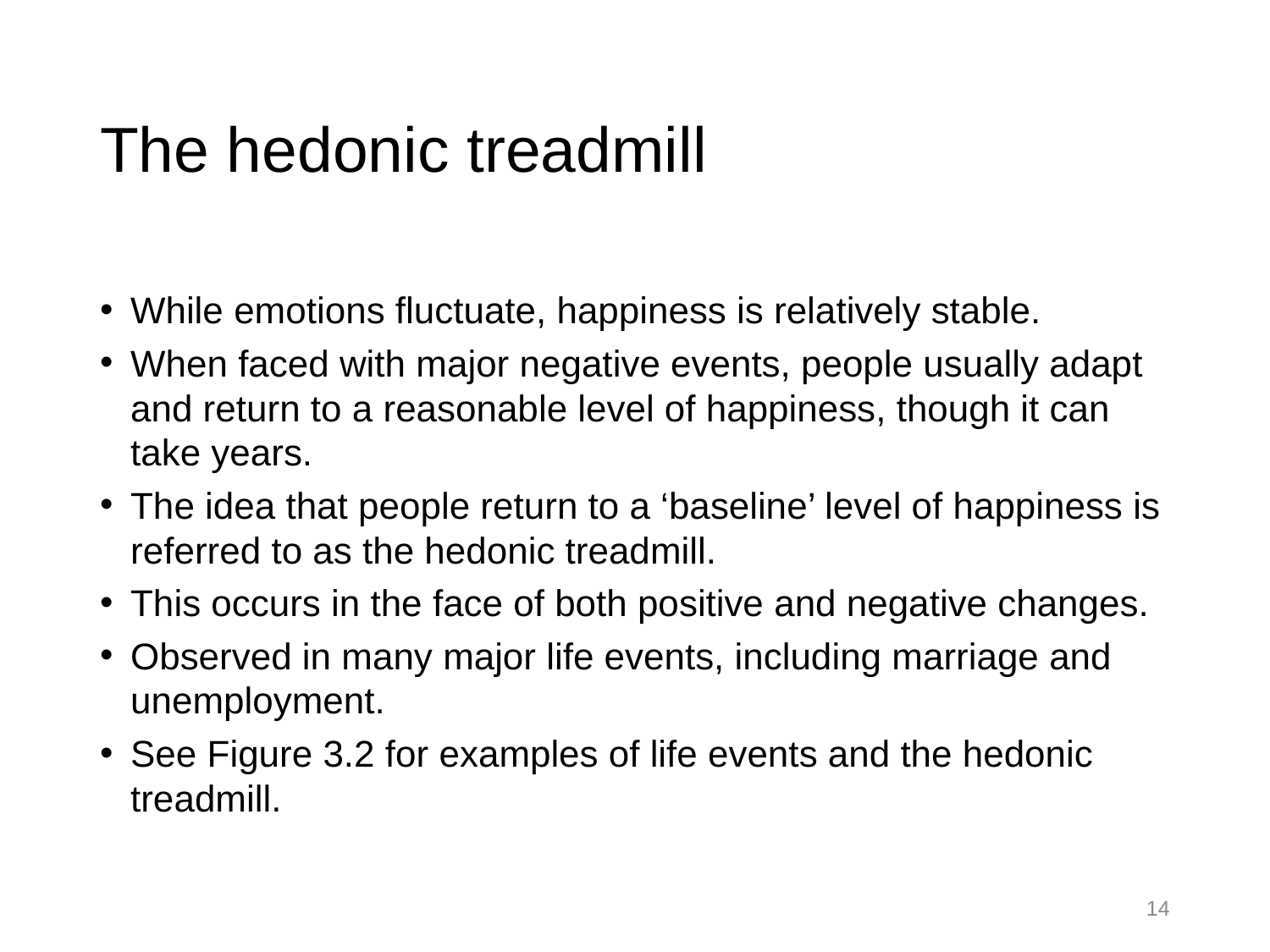

# The hedonic treadmill
While emotions fluctuate, happiness is relatively stable.
When faced with major negative events, people usually adapt and return to a reasonable level of happiness, though it can take years.
The idea that people return to a ‘baseline’ level of happiness is referred to as the hedonic treadmill.
This occurs in the face of both positive and negative changes.
Observed in many major life events, including marriage and unemployment.
See Figure 3.2 for examples of life events and the hedonic treadmill.
14